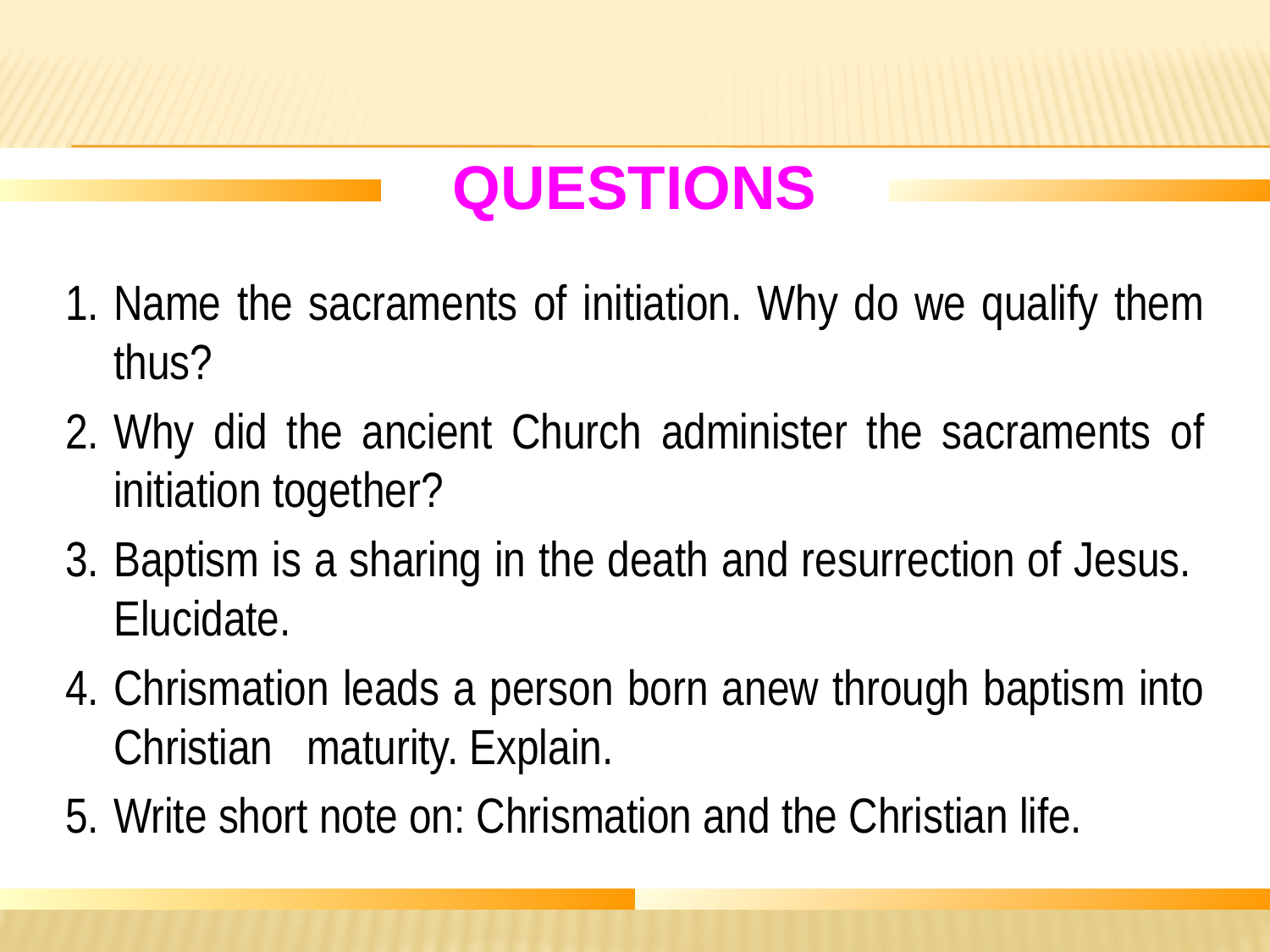

# Questions

1.	Name the sacraments of initiation. Why do we qualify them thus?
2.	Why did the ancient Church administer the sacraments of initiation together?
3.	Baptism is a sharing in the death and resurrection of Jesus.  Elucidate.
4.	Chrismation leads a person born anew through baptism into Christian   maturity. Explain.
5.	Write short note on: Chrismation and the Christian life.